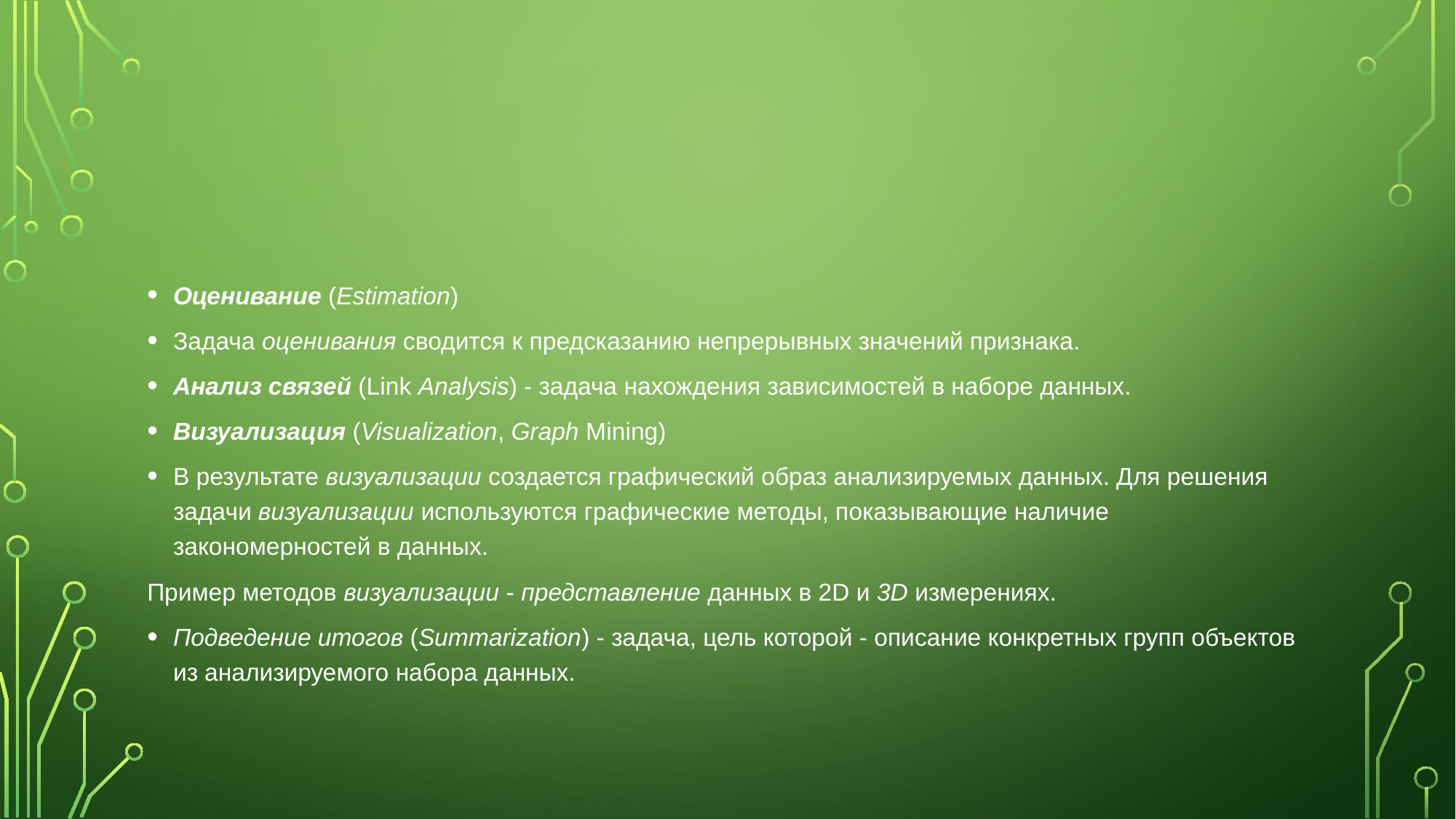

#
Оценивание (Estimation)
Задача оценивания сводится к предсказанию непрерывных значений признака.
Анализ связей (Link Analysis) - задача нахождения зависимостей в наборе данных.
Визуализация (Visualization, Graph Mining)
В результате визуализации создается графический образ анализируемых данных. Для решения задачи визуализации используются графические методы, показывающие наличие закономерностей в данных.
Пример методов визуализации - представление данных в 2D и 3D измерениях.
Подведение итогов (Summarization) - задача, цель которой - описание конкретных групп объектов из анализируемого набора данных.